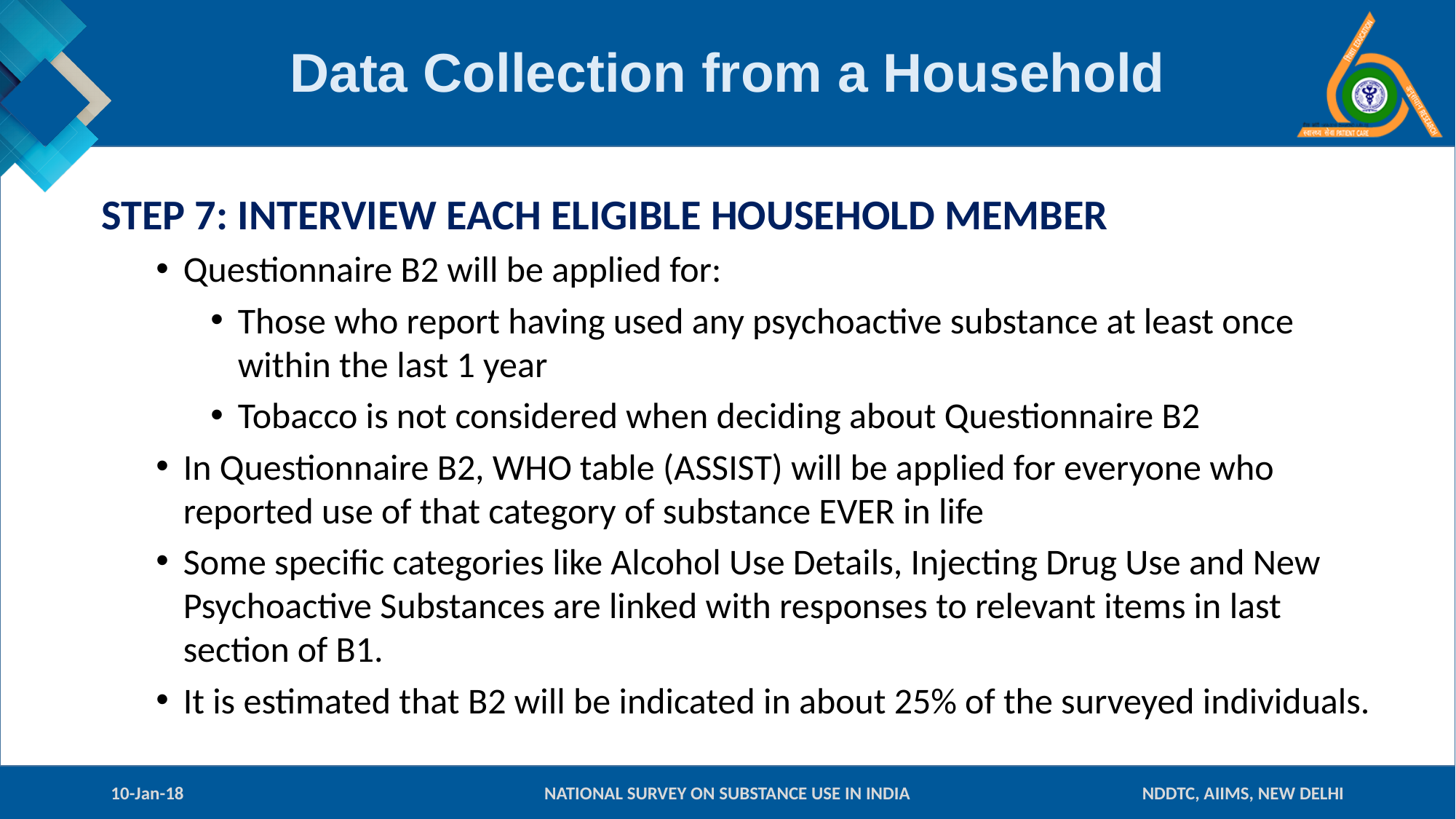

# Data Collection from a Household
STEP 7: INTERVIEW EACH ELIGIBLE HOUSEHOLD MEMBER
Questionnaire B2 will be applied for:
Those who report having used any psychoactive substance at least once within the last 1 year
Tobacco is not considered when deciding about Questionnaire B2
In Questionnaire B2, WHO table (ASSIST) will be applied for everyone who reported use of that category of substance EVER in life
Some specific categories like Alcohol Use Details, Injecting Drug Use and New Psychoactive Substances are linked with responses to relevant items in last section of B1.
It is estimated that B2 will be indicated in about 25% of the surveyed individuals.
10-Jan-18
NATIONAL SURVEY ON SUBSTANCE USE IN INDIA
NDDTC, AIIMS, NEW DELHI